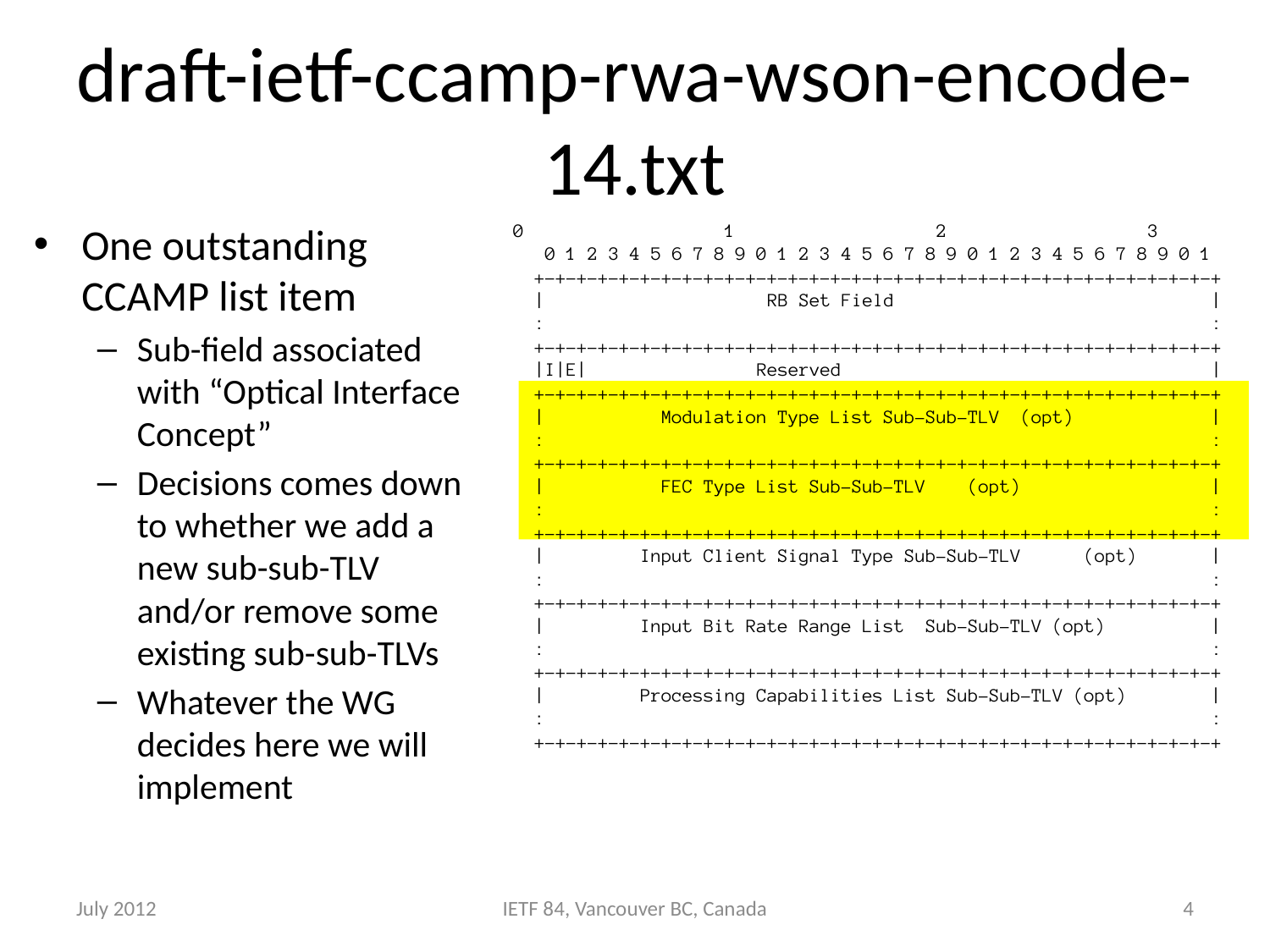

# draft-ietf-ccamp-rwa-wson-encode-14.txt
One outstanding CCAMP list item
Sub-field associated with “Optical Interface Concept”
Decisions comes down to whether we add a new sub-sub-TLV and/or remove some existing sub-sub-TLVs
Whatever the WG decides here we will implement
 0                   1                   2                   3
    0 1 2 3 4 5 6 7 8 9 0 1 2 3 4 5 6 7 8 9 0 1 2 3 4 5 6 7 8 9 0 1
   +-+-+-+-+-+-+-+-+-+-+-+-+-+-+-+-+-+-+-+-+-+-+-+-+-+-+-+-+-+-+-+-+
   |                  	 RB Set Field                              |
   :				                   :
   +-+-+-+-+-+-+-+-+-+-+-+-+-+-+-+-+-+-+-+-+-+-+-+-+-+-+-+-+-+-+-+-+
   |I|E|    	Reserved		                   |
   +-+-+-+-+-+-+-+-+-+-+-+-+-+-+-+-+-+-+-+-+-+-+-+-+-+-+-+-+-+-+-+-+
   |           Modulation Type List Sub-Sub-TLV  (opt)             |
   :				                   :
   +-+-+-+-+-+-+-+-+-+-+-+-+-+-+-+-+-+-+-+-+-+-+-+-+-+-+-+-+-+-+-+-+
   |           FEC Type List Sub-Sub-TLV    (opt)                  |
   :				                   :
   +-+-+-+-+-+-+-+-+-+-+-+-+-+-+-+-+-+-+-+-+-+-+-+-+-+-+-+-+-+-+-+-+
   |         Input Client Signal Type Sub-Sub-TLV      (opt)       |
   :				                   :
   +-+-+-+-+-+-+-+-+-+-+-+-+-+-+-+-+-+-+-+-+-+-+-+-+-+-+-+-+-+-+-+-+
   |         Input Bit Rate Range List  Sub-Sub-TLV (opt)          |
   :				                   :
   +-+-+-+-+-+-+-+-+-+-+-+-+-+-+-+-+-+-+-+-+-+-+-+-+-+-+-+-+-+-+-+-+
   |         Processing Capabilities List Sub-Sub-TLV (opt)        |
   :				                   :
   +-+-+-+-+-+-+-+-+-+-+-+-+-+-+-+-+-+-+-+-+-+-+-+-+-+-+-+-+-+-+-+-+

July 2012
IETF 84, Vancouver BC, Canada
4